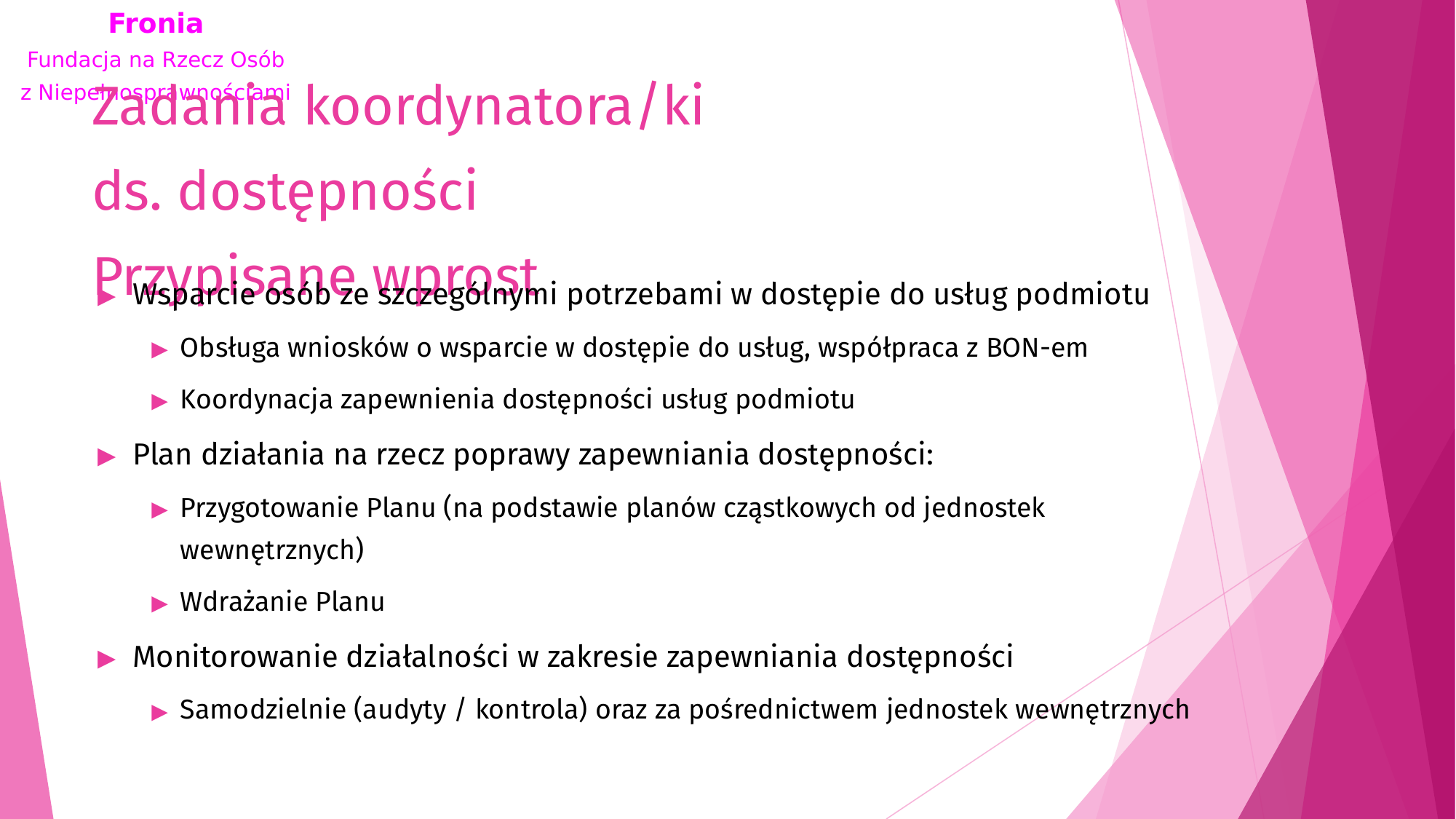

# Zadania koordynatora/ki ds. dostępności Przypisane wprost
Wsparcie osób ze szczególnymi potrzebami w dostępie do usług podmiotu
Obsługa wniosków o wsparcie w dostępie do usług, współpraca z BON-em
Koordynacja zapewnienia dostępności usług podmiotu
Plan działania na rzecz poprawy zapewniania dostępności:
Przygotowanie Planu (na podstawie planów cząstkowych od jednostek wewnętrznych)
Wdrażanie Planu
Monitorowanie działalności w zakresie zapewniania dostępności
Samodzielnie (audyty / kontrola) oraz za pośrednictwem jednostek wewnętrznych